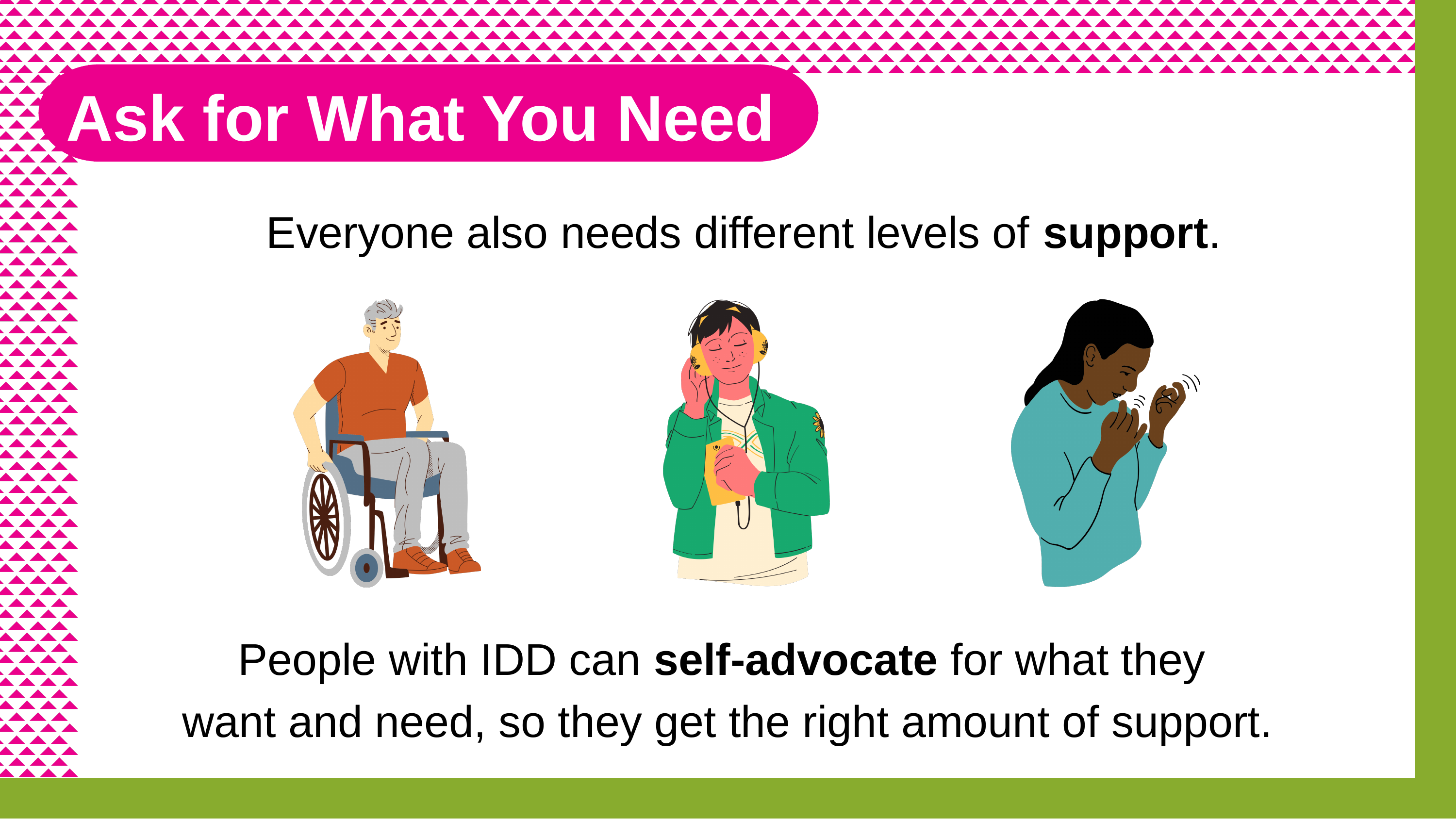

Ask for What You Need

Everyone also needs different levels of support.

People with IDD can self-advocate for what they
want and need, so they get the right amount of support.